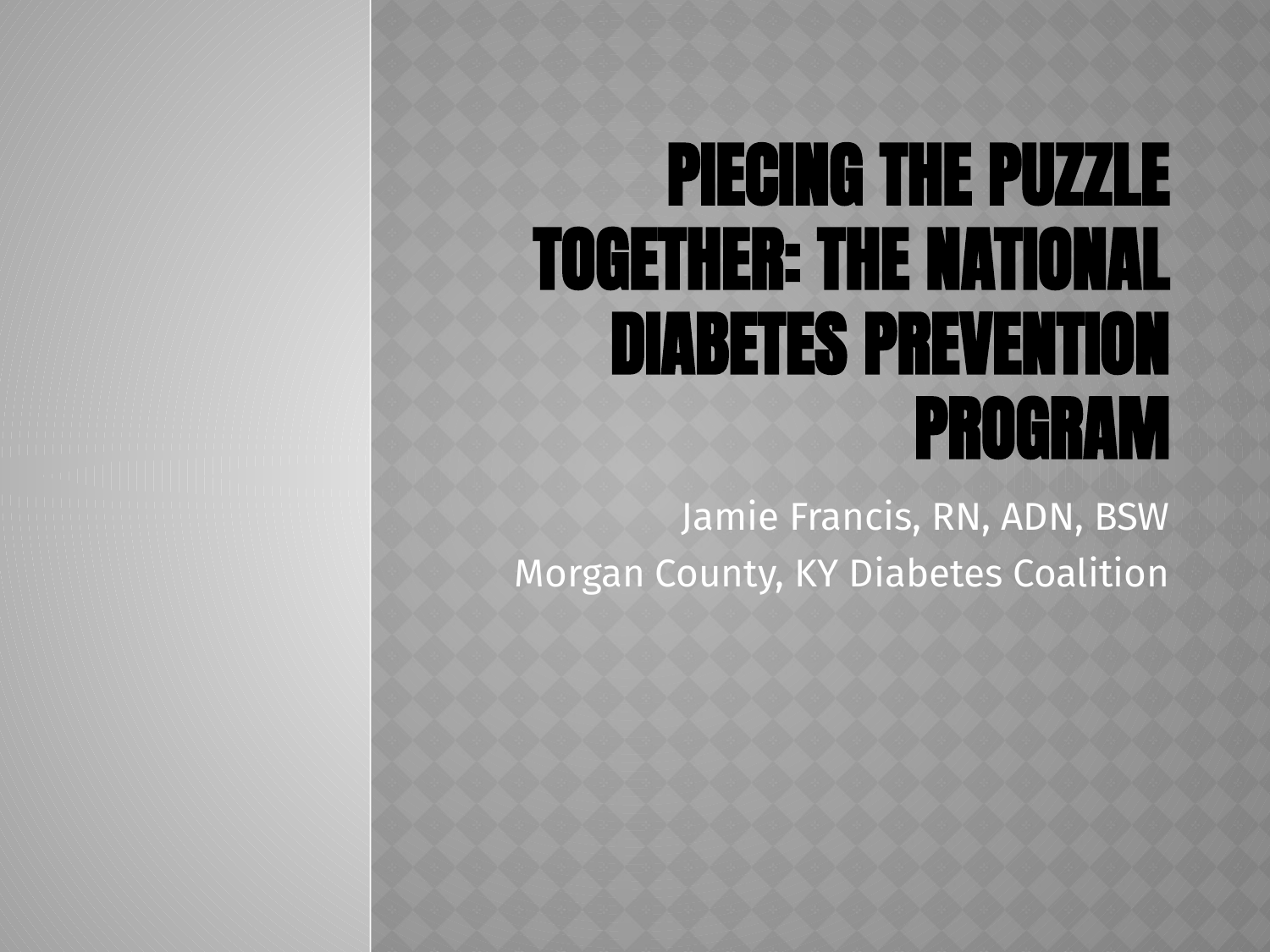

# Piecing the puzzle together: The National Diabetes Prevention Program
Jamie Francis, RN, ADN, BSW
Morgan County, KY Diabetes Coalition